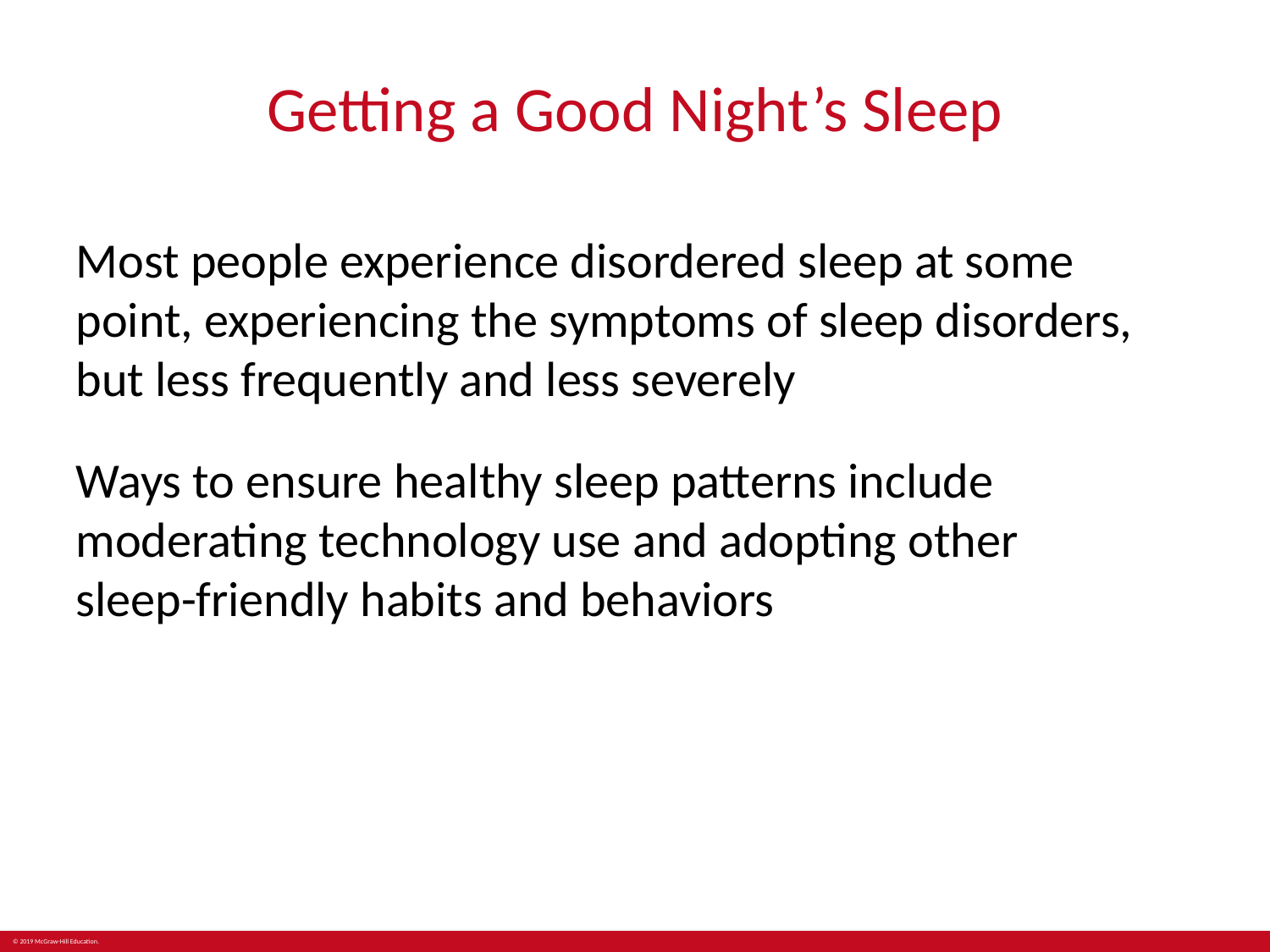

# Getting a Good Night’s Sleep
Most people experience disordered sleep at some point, experiencing the symptoms of sleep disorders, but less frequently and less severely
Ways to ensure healthy sleep patterns include moderating technology use and adopting other
sleep-friendly habits and behaviors